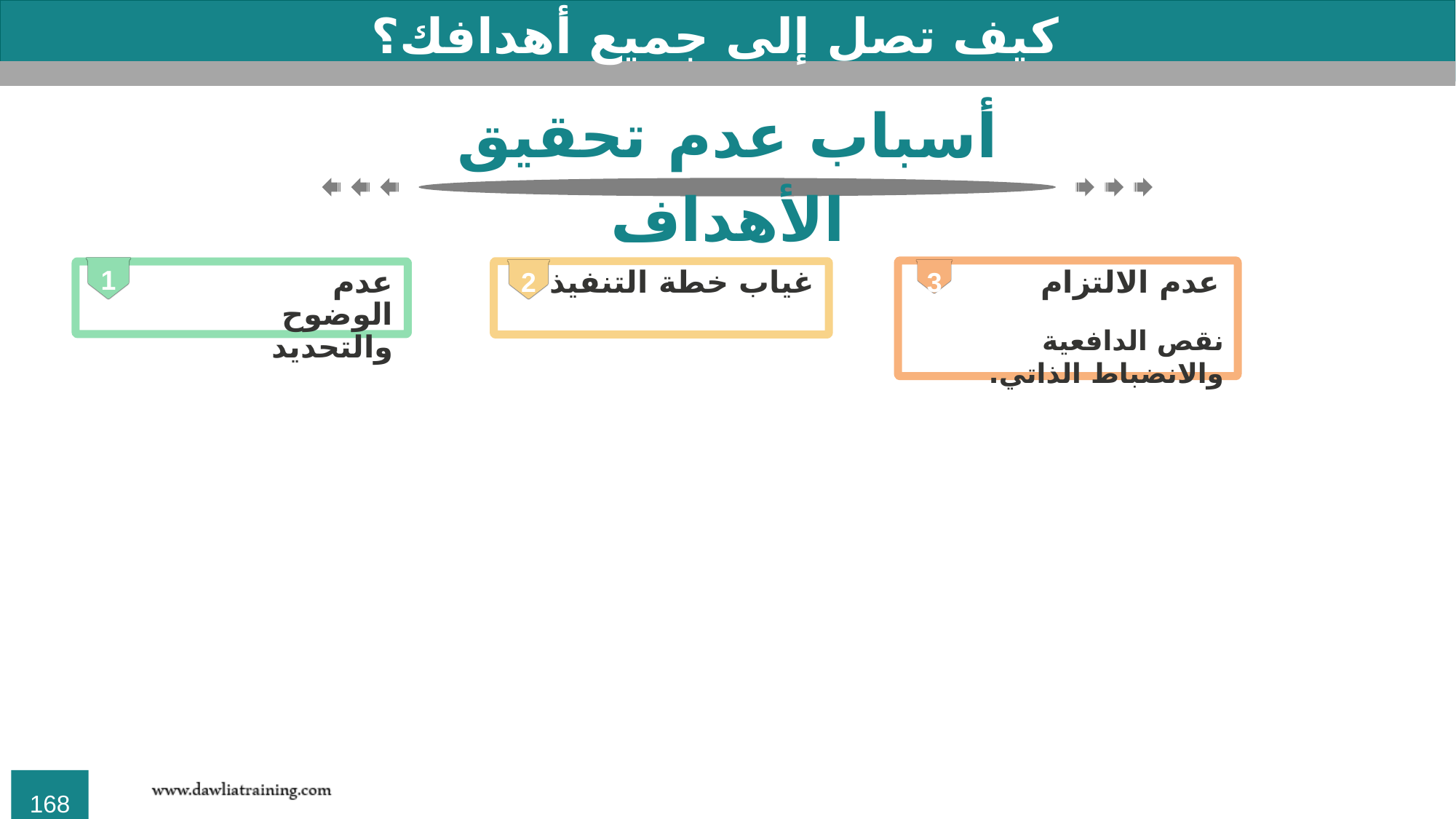

كيف تصل إلى جميع أهدافك؟
أسباب عدم تحقيق الأهداف

1

عدم الوضوح والتحديد
3
2

غياب خطة التنفيذ

عدم الالتزام
نقص الدافعية والانضباط الذاتي.